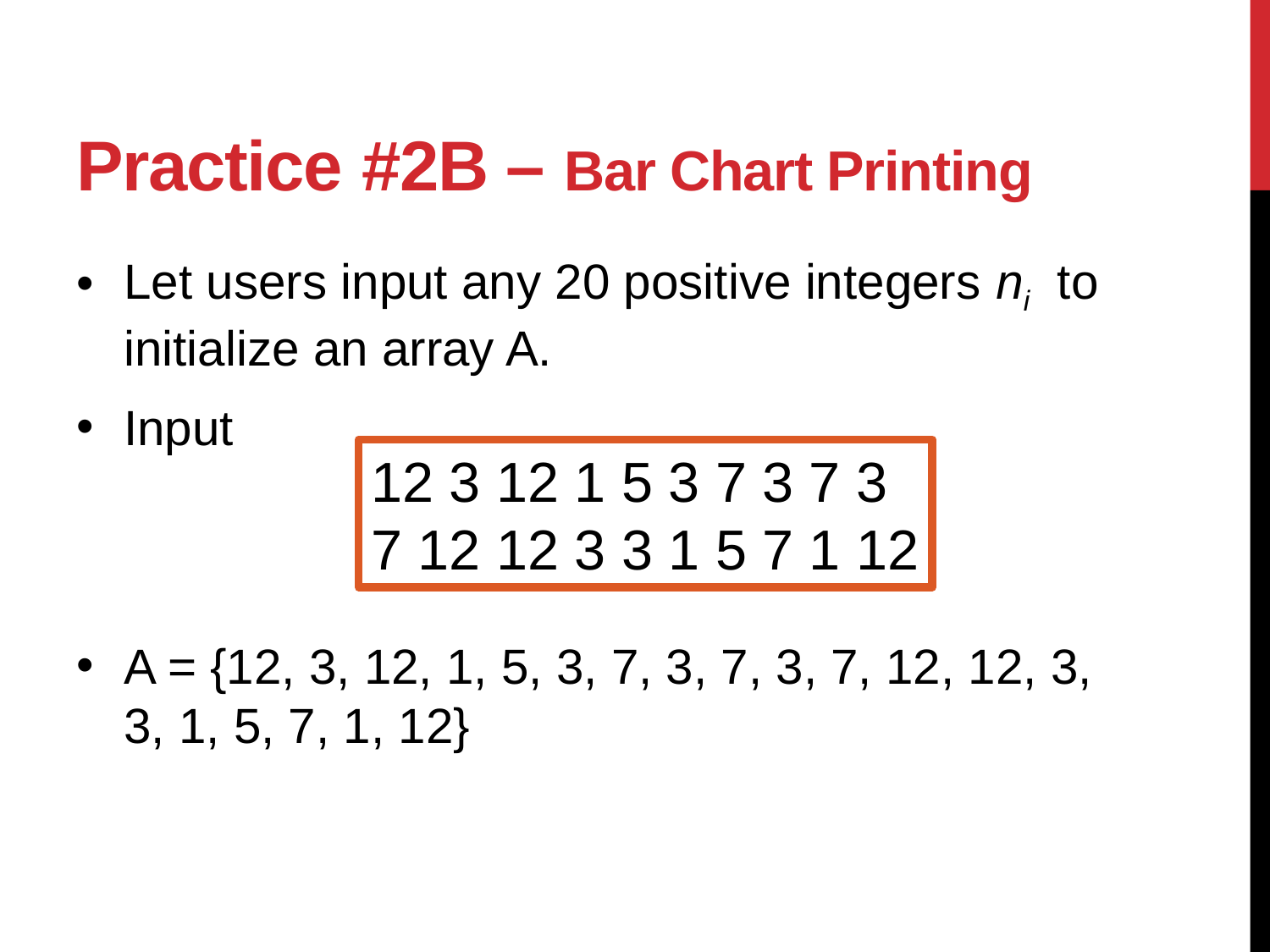

# Practice #2B – Bar Chart Printing
Let users input any 20 positive integers ni  to initialize an array A.
Input

A = {12, 3, 12, 1, 5, 3, 7, 3, 7, 3, 7, 12, 12, 3, 3, 1, 5, 7, 1, 12}
12 3 12 1 5 3 7 3 7 3
7 12 12 3 3 1 5 7 1 12